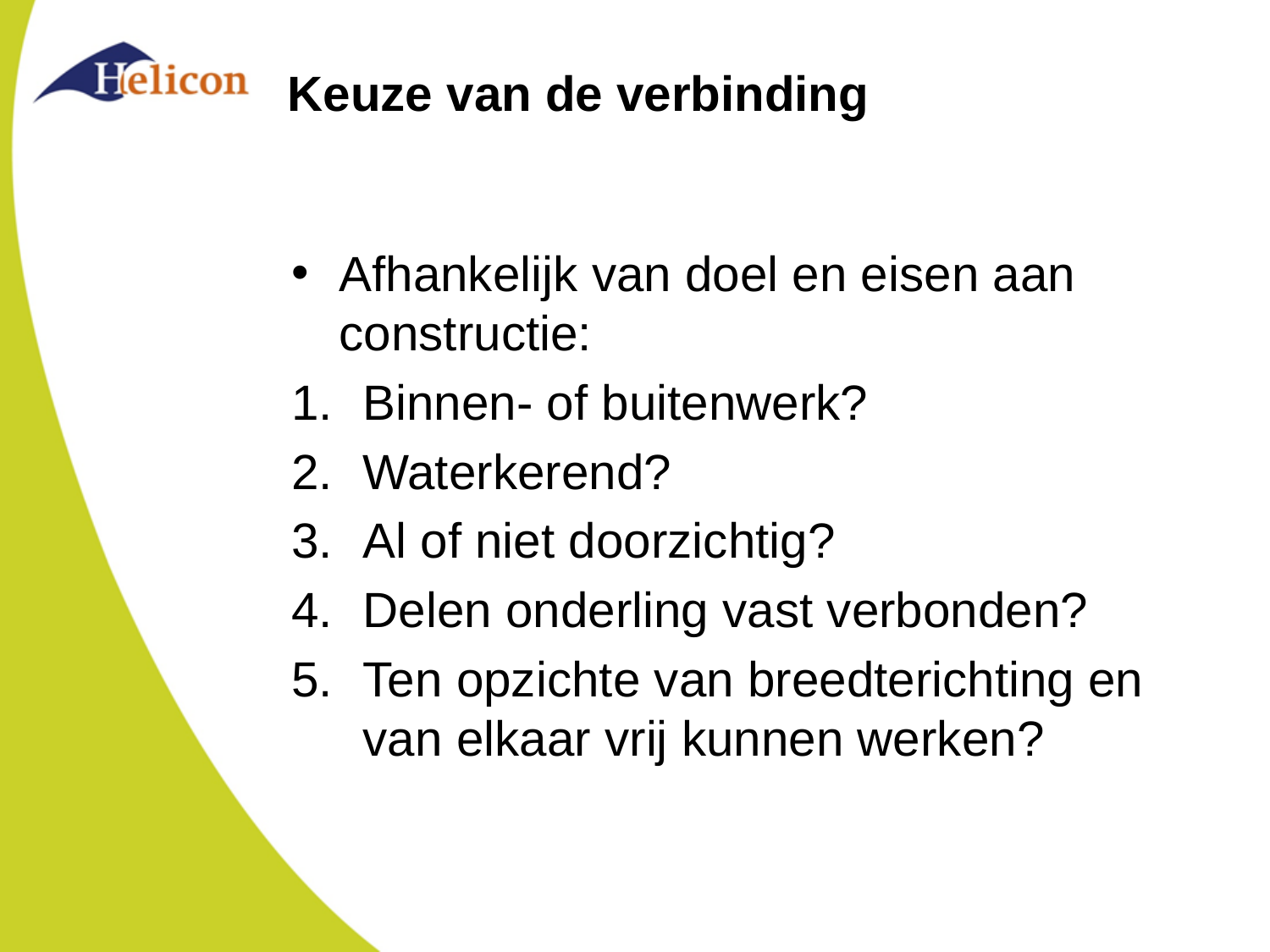

# Keuze van de verbinding
Afhankelijk van doel en eisen aan constructie:
Binnen- of buitenwerk?
Waterkerend?
Al of niet doorzichtig?
Delen onderling vast verbonden?
Ten opzichte van breedterichting en van elkaar vrij kunnen werken?